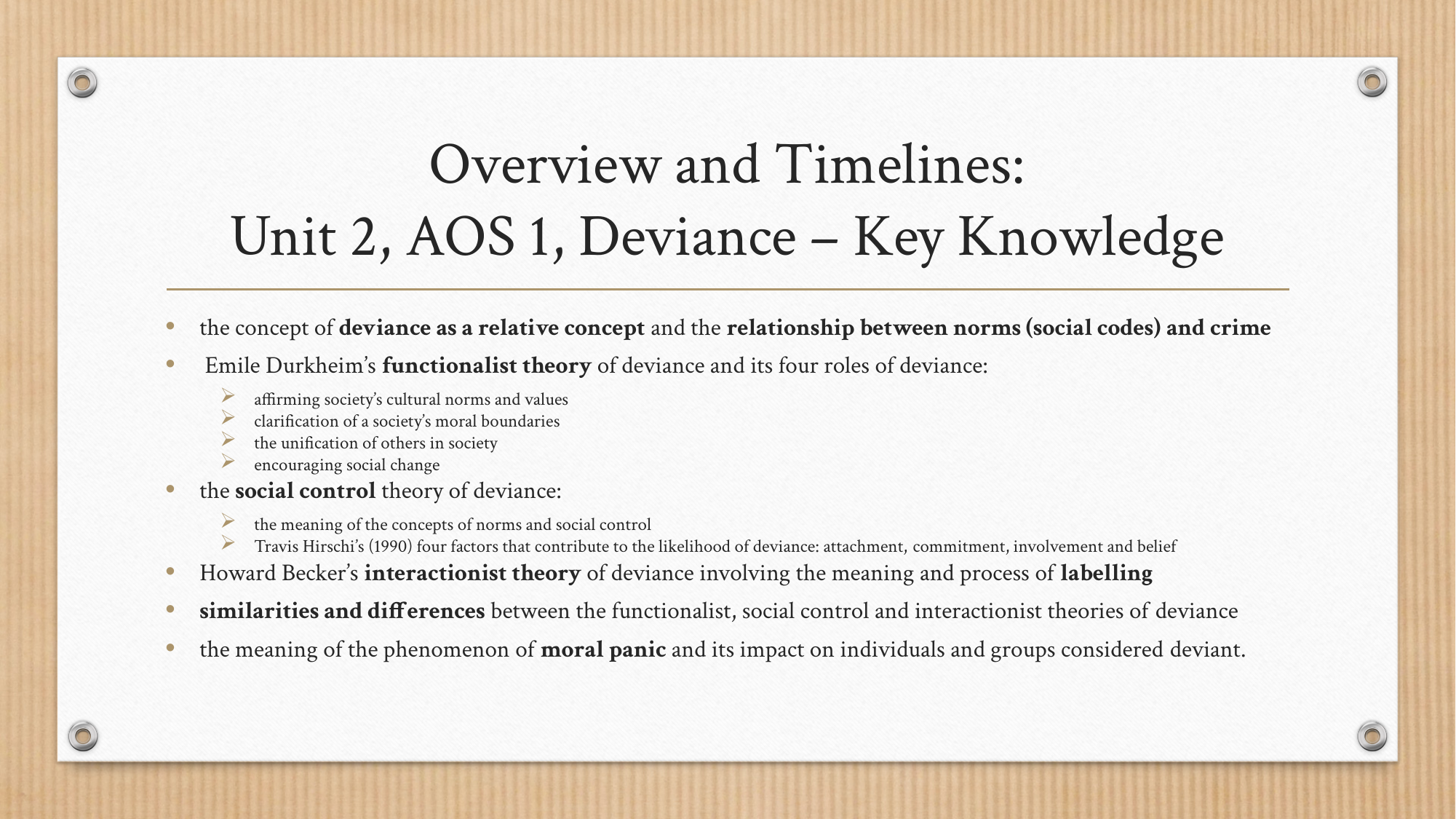

# Overview and Timelines: Unit 2, AOS 1, Deviance – Key Knowledge
the concept of deviance as a relative concept and the relationship between norms (social codes) and crime
 Emile Durkheim’s functionalist theory of deviance and its four roles of deviance:
affirming society’s cultural norms and values
clarification of a society’s moral boundaries
the unification of others in society
encouraging social change
the social control theory of deviance:
the meaning of the concepts of norms and social control
Travis Hirschi’s (1990) four factors that contribute to the likelihood of deviance: attachment, commitment, involvement and belief
Howard Becker’s interactionist theory of deviance involving the meaning and process of labelling
similarities and differences between the functionalist, social control and interactionist theories of deviance
the meaning of the phenomenon of moral panic and its impact on individuals and groups considered deviant.